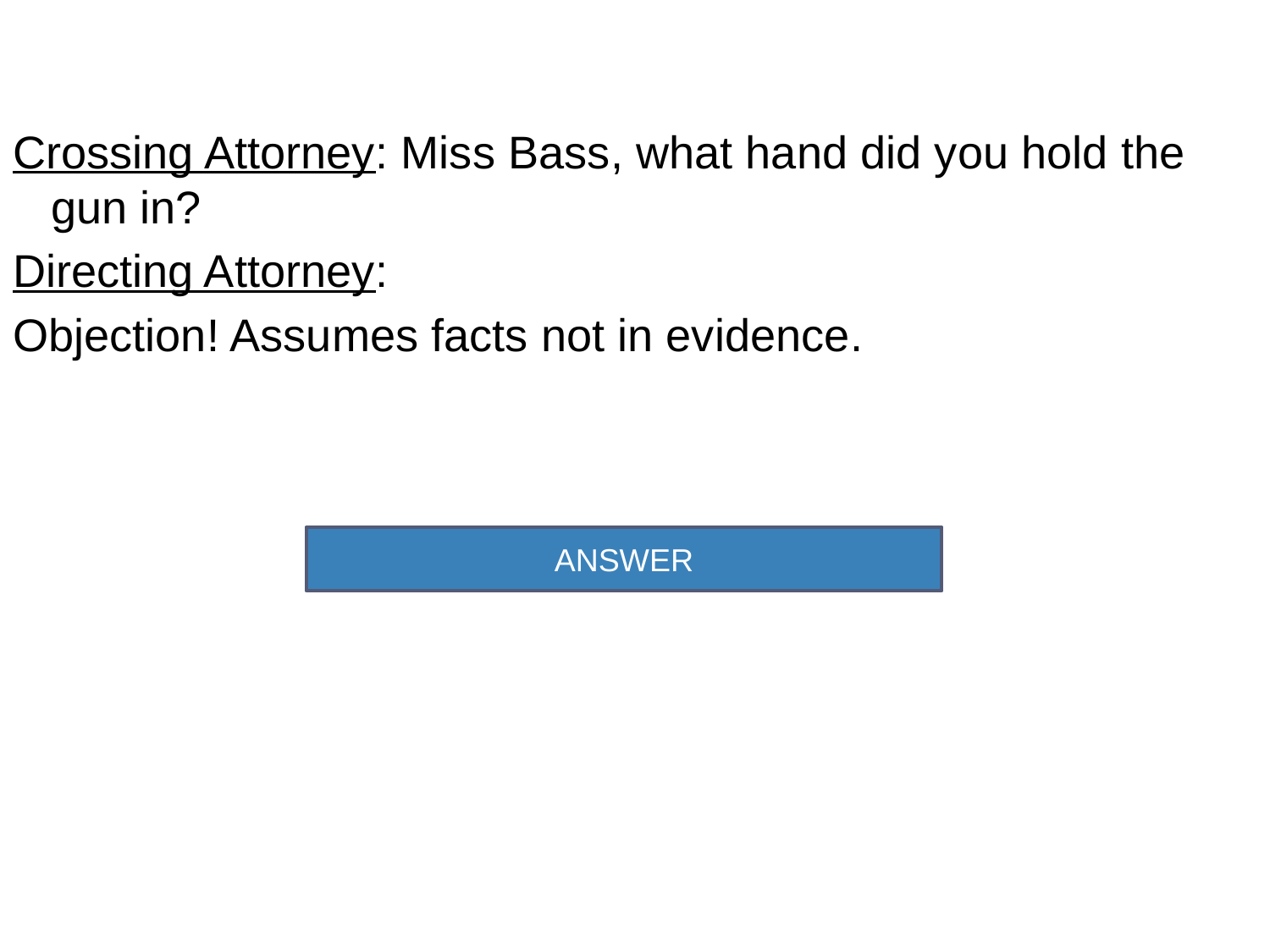

Crossing Attorney: Miss Bass, what hand did you hold the gun in?
Directing Attorney:
Objection! Assumes facts not in evidence.
ANSWER